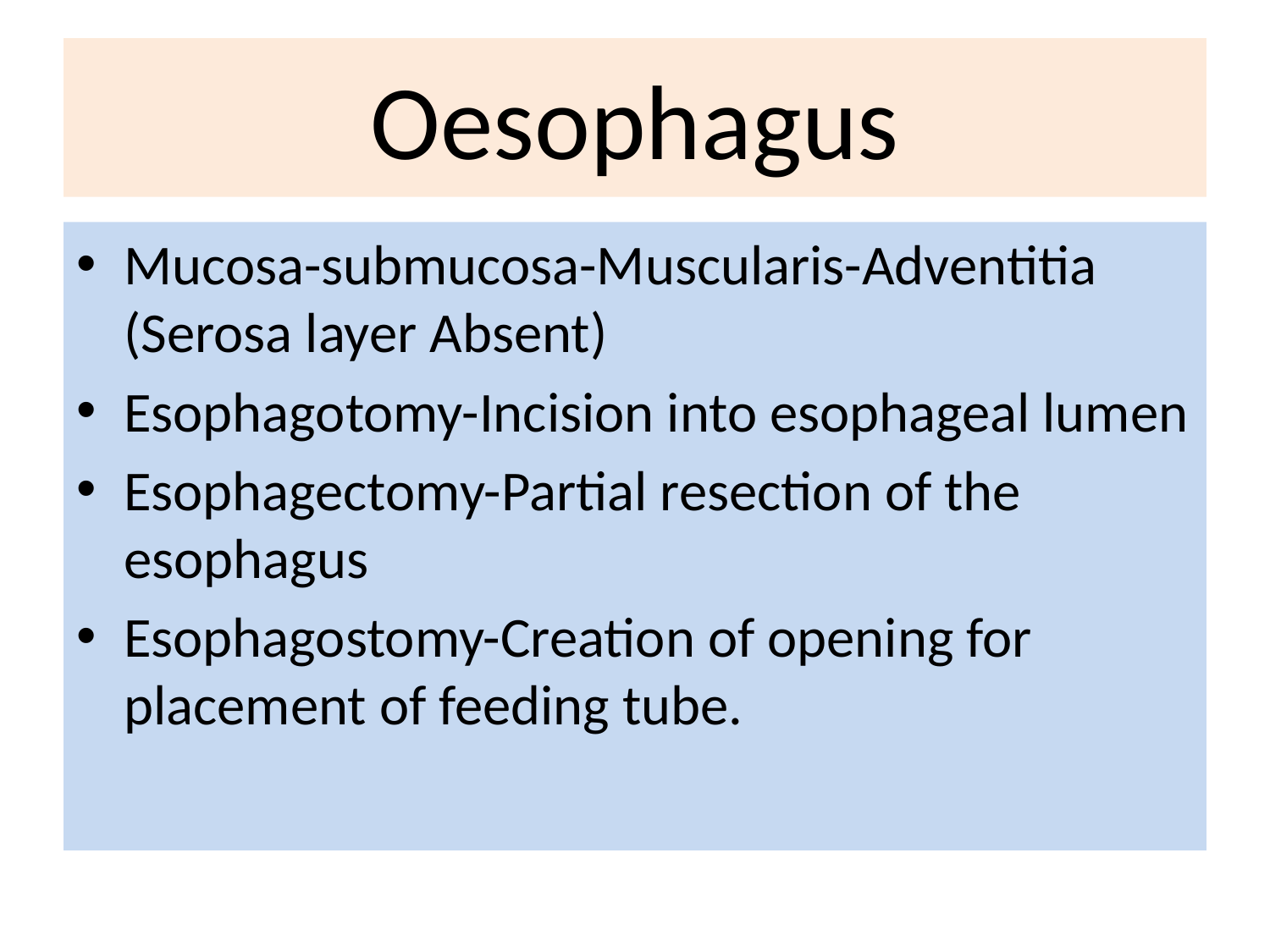

# Oesophagus
Mucosa-submucosa-Muscularis-Adventitia (Serosa layer Absent)
Esophagotomy-Incision into esophageal lumen
Esophagectomy-Partial resection of the esophagus
Esophagostomy-Creation of opening for placement of feeding tube.